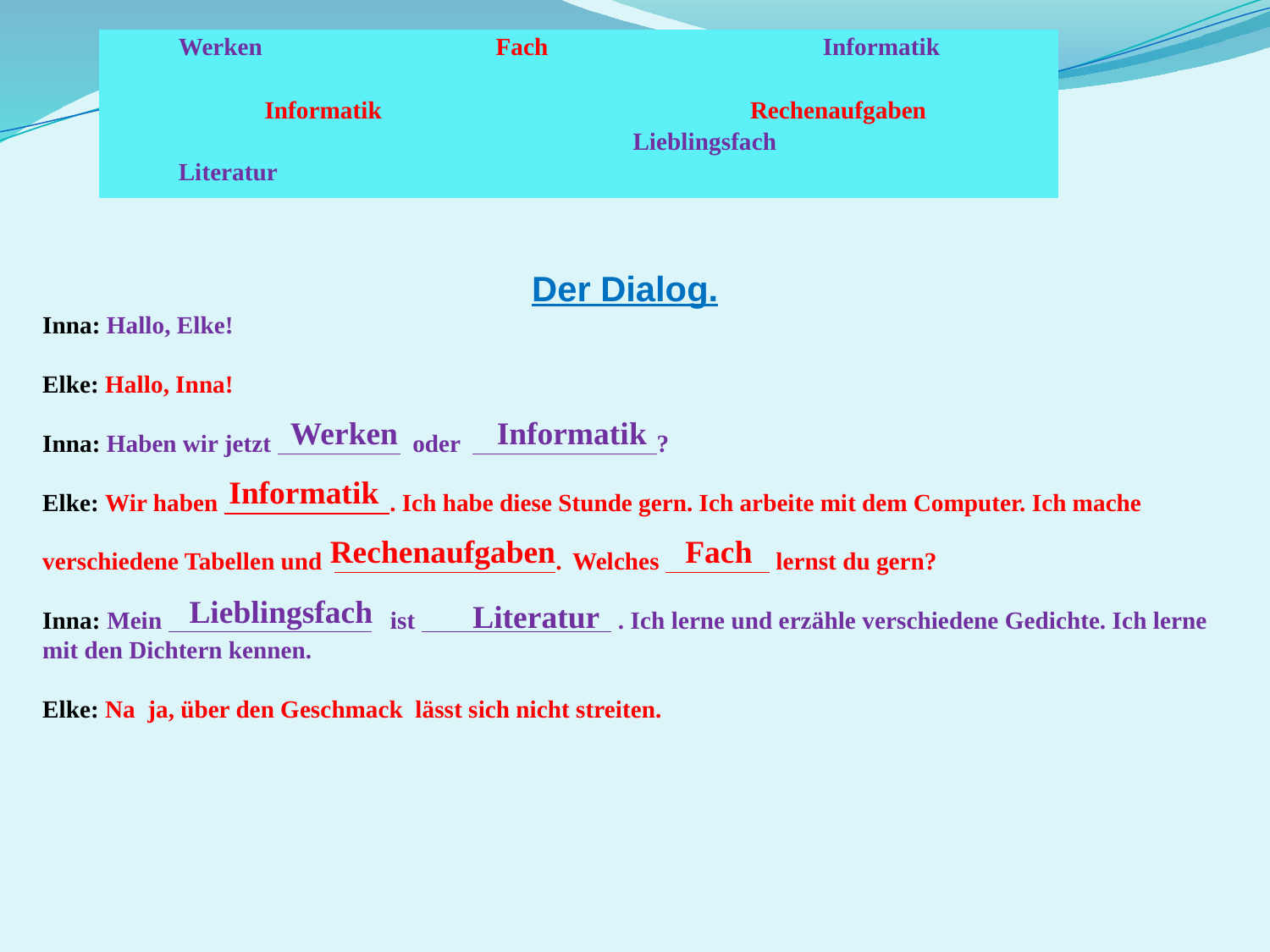

| Werken Fach Informatik Informatik Rechenaufgaben Lieblingsfach Literatur |
| --- |
Der Dialog.
Inna: Hallo, Elke!

Elke: Hallo, Inna!

Inna: Haben wir jetzt                       oder                                ?

Elke: Wir haben                            . Ich habe diese Stunde gern. Ich arbeite mit dem Computer. Ich mache

verschiedene Tabellen und                                      .  Welches                   lernst du gern?

Inna: Mein                                    ist                                . Ich lerne und erzähle verschiedene Gedichte. Ich lerne mit den Dichtern kennen.

Elke: Na  ja, über den Geschmack  lässt sich nicht streiten.
Werken
 Informatik
 Informatik

Rechenaufgaben
 Fach

 Lieblingsfach
Literatur